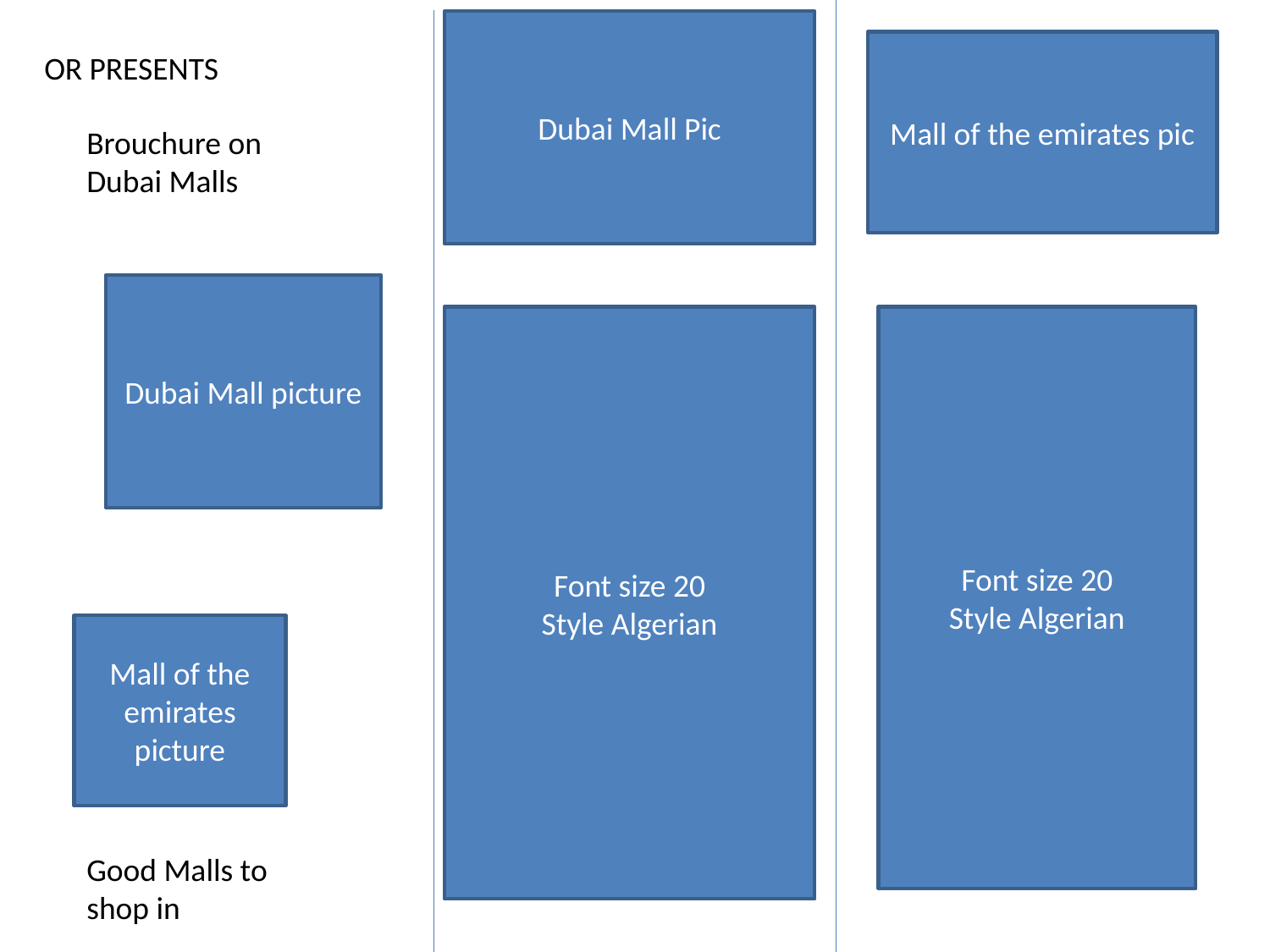

Dubai Mall Pic
Mall of the emirates pic
OR PRESENTS
Brouchure on Dubai Malls
Dubai Mall picture
Font size 20
Style Algerian
Font size 20
Style Algerian
Mall of the emirates picture
Good Malls to shop in